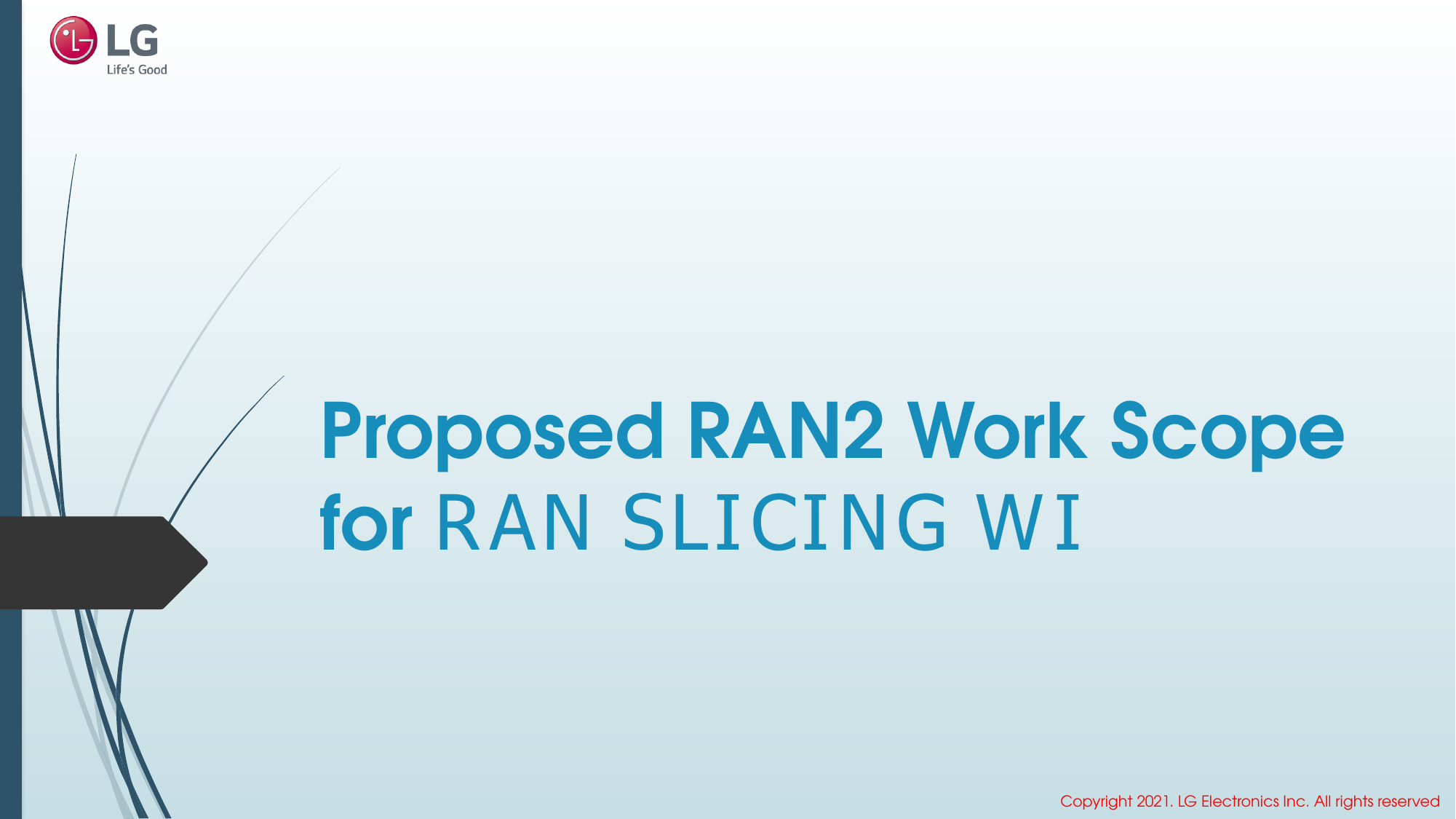

# Proposed RAN2 Work Scope for RAN SLICING WI